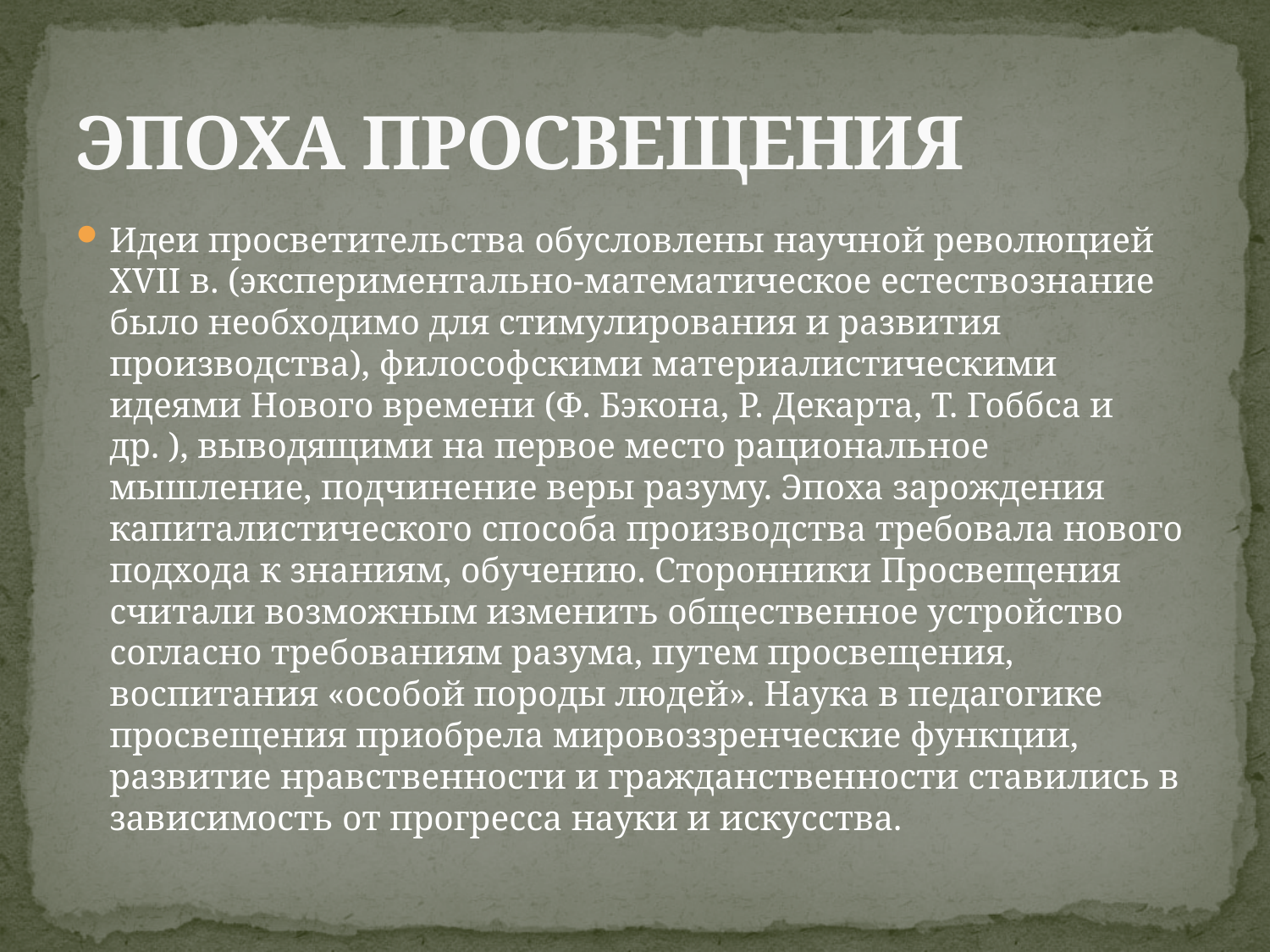

# ЭПОХА ПРОСВЕЩЕНИЯ
Идеи просветительства обусловлены научной революцией XVII в. (экспериментально-математическое естествознание было необходимо для стимулирования и развития производства), философскими материалистическими идеями Нового времени (Ф. Бэкона, Р. Декарта, Т. Гоббса и др. ), выводящими на первое место рациональное мышление, подчинение веры разуму. Эпоха зарождения капиталистического способа производства требовала нового подхода к знаниям, обучению. Сторонники Просвещения считали возможным изменить общественное устройство согласно требованиям разума, путем просвещения, воспитания «особой породы людей». Наука в педагогике просвещения приобрела мировоззренческие функции, развитие нравственности и гражданственности ставились в зависимость от прогресса науки и искусства.